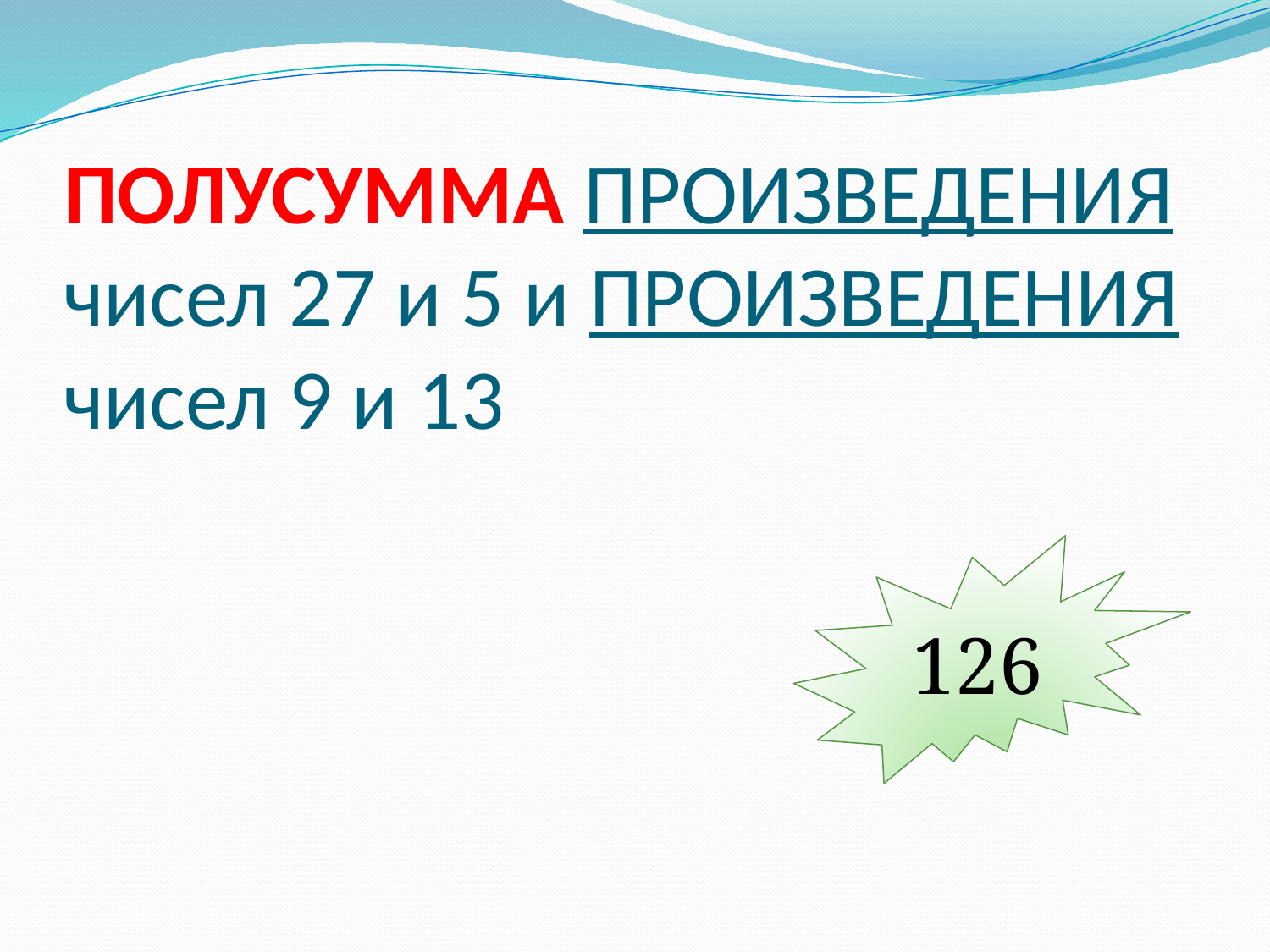

# ПОЛУСУММА ПРОИЗВЕДЕНИЯ чисел 27 и 5 и ПРОИЗВЕДЕНИЯ чисел 9 и 13
126